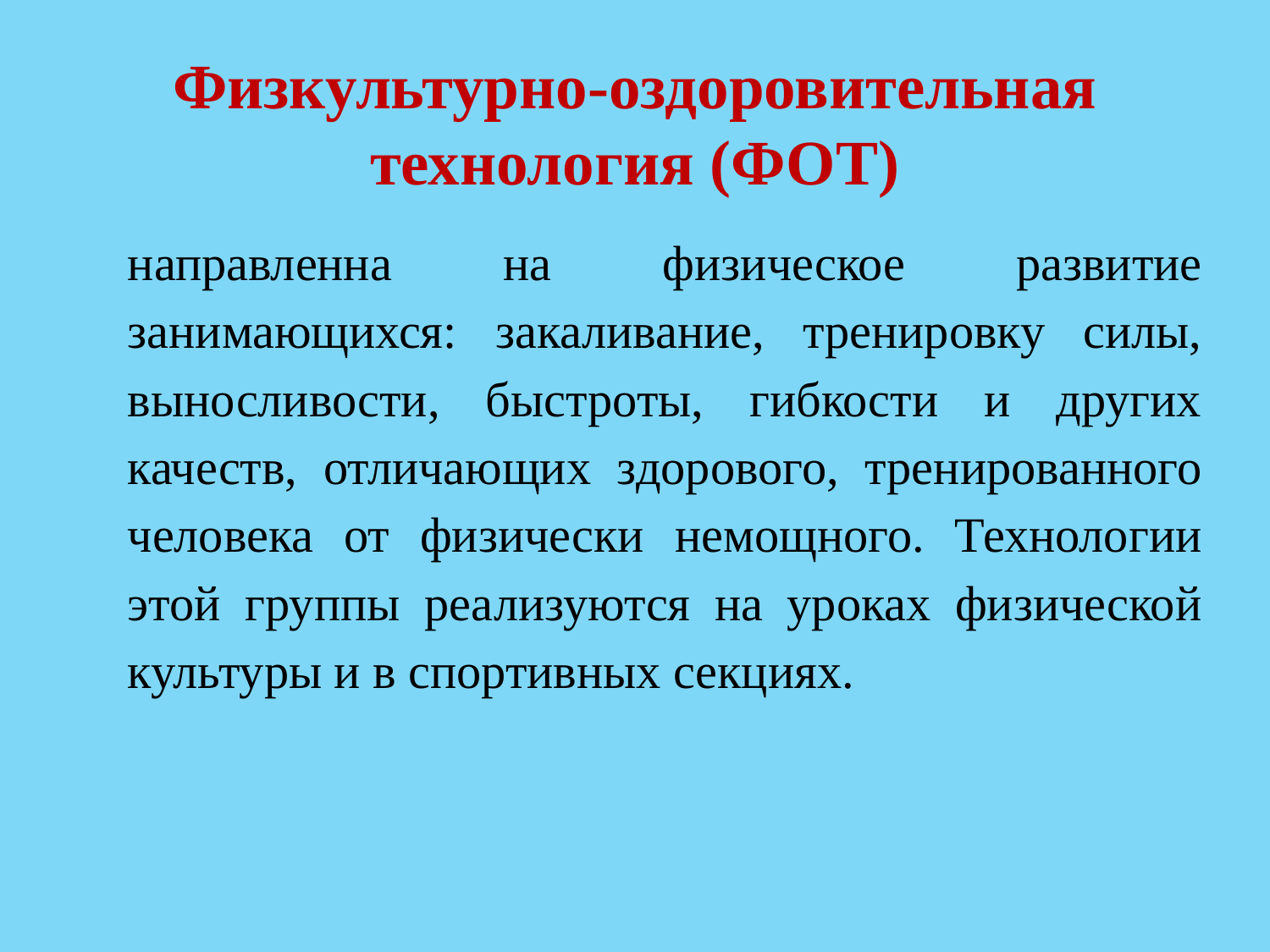

# Физкультурно-оздоровительная технология (ФОТ)
направленна на физическое развитие занимающихся: закаливание, тренировку силы, выносливости, быстроты, гибкости и других качеств, отличающих здорового, тренированного человека от физически немощного. Технологии этой группы реализуются на уроках физической культуры и в спортивных секциях.